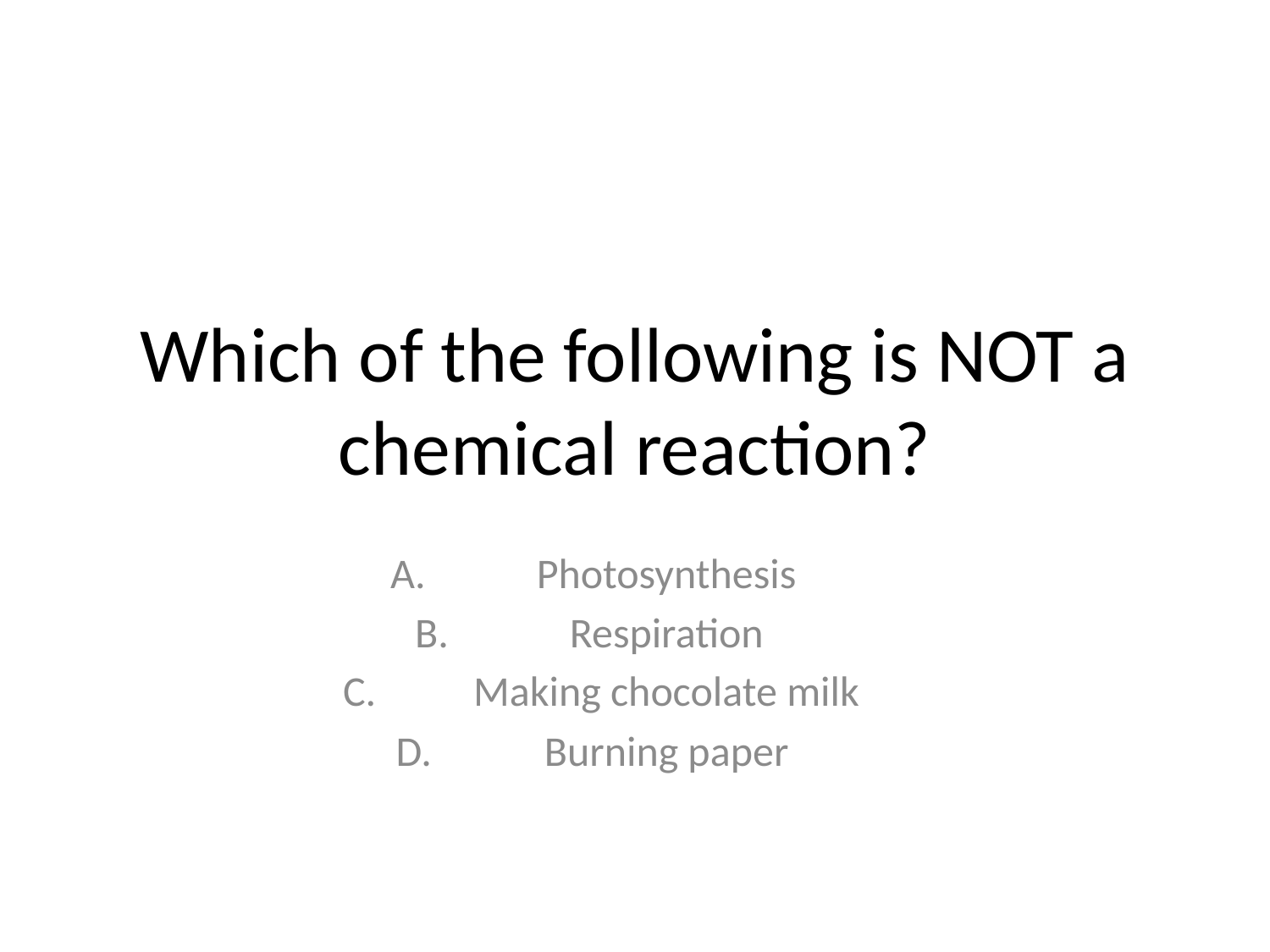

# Which of the following is NOT a chemical reaction?
Photosynthesis
Respiration
Making chocolate milk
Burning paper